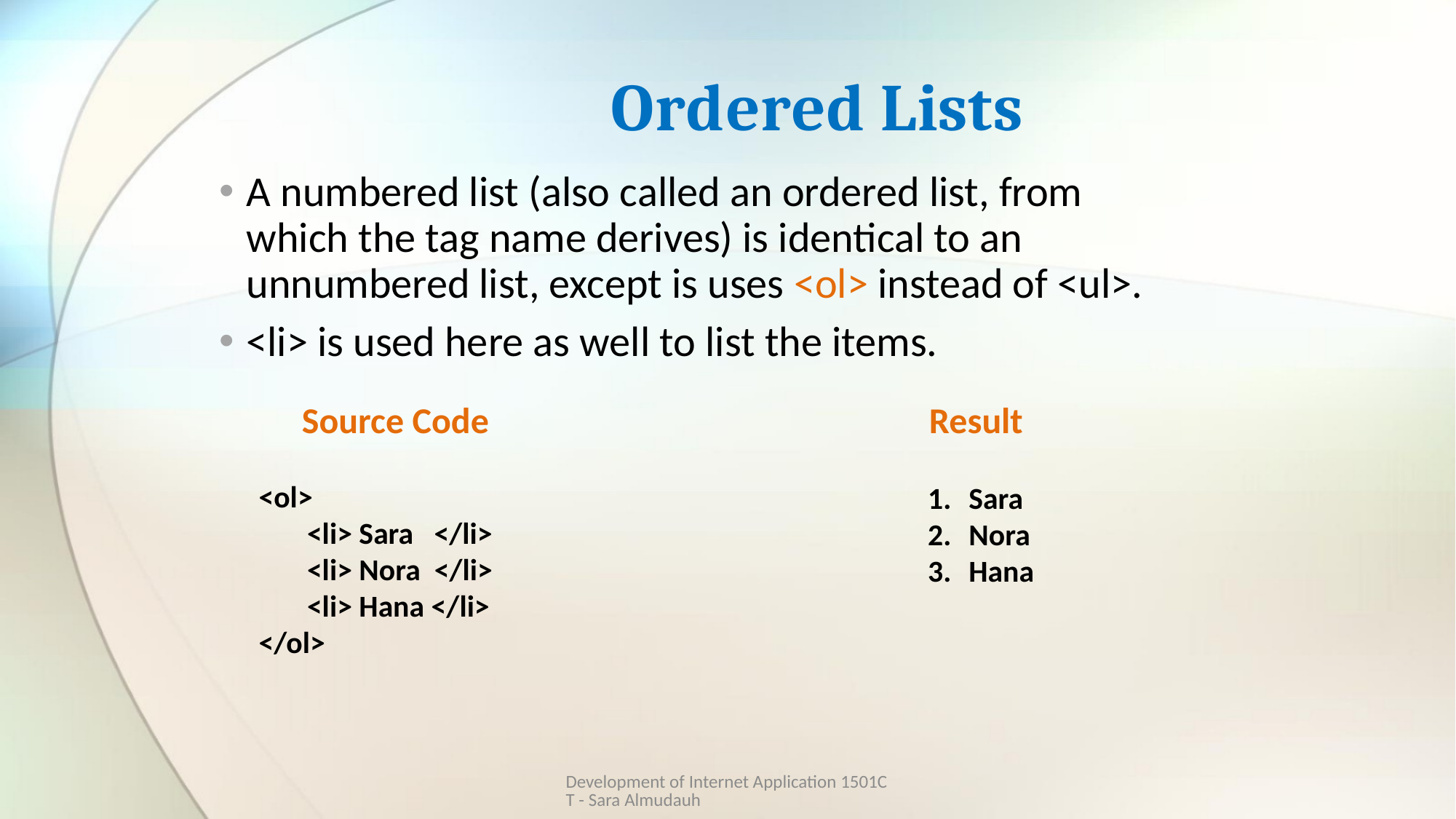

# Ordered Lists
A numbered list (also called an ordered list, from which the tag name derives) is identical to an unnumbered list, except is uses <ol> instead of <ul>.
<li> is used here as well to list the items.

Source Code
Result
<ol>
       <li> Sara   </li>
       <li> Nora  </li>
       <li> Hana </li>
</ol>
Sara
Nora
Hana
Development of Internet Application 1501CT - Sara Almudauh